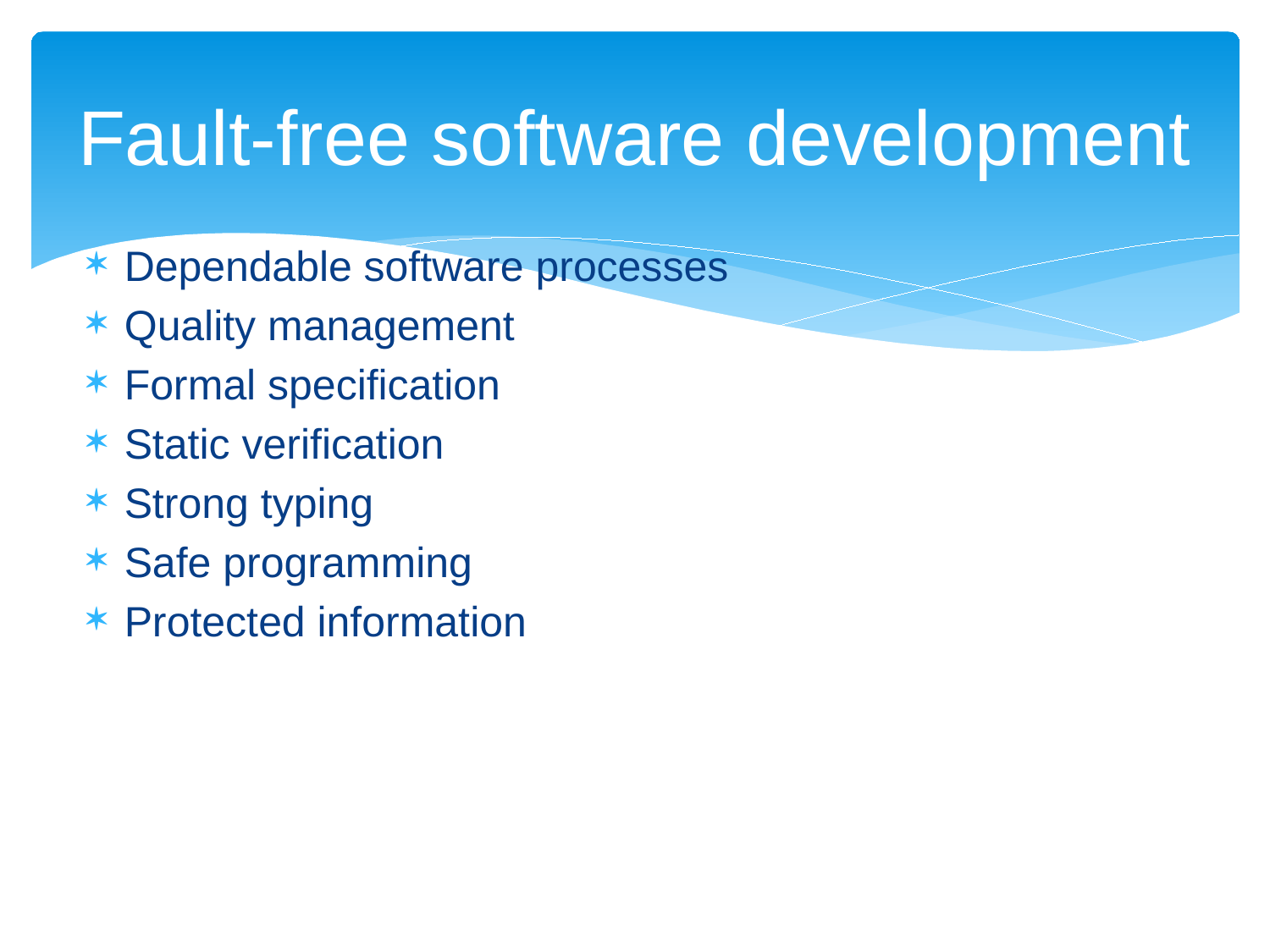

# Fault-free software development
Dependable software processes
Quality management
Formal specification
Static verification
Strong typing
Safe programming
Protected information